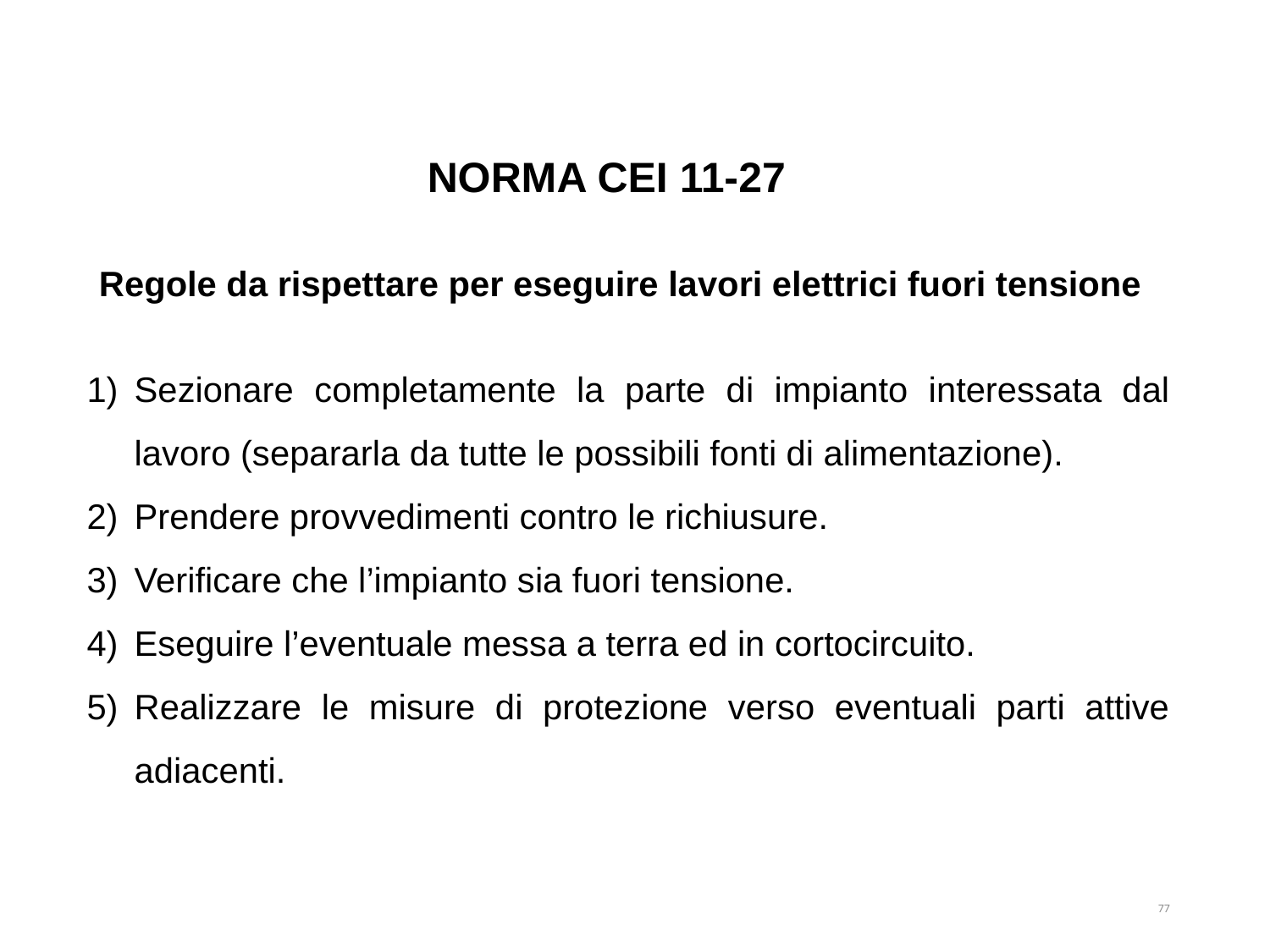

NORMA CEI 11-27
Regole da rispettare per eseguire lavori elettrici fuori tensione
Sezionare completamente la parte di impianto interessata dal lavoro (separarla da tutte le possibili fonti di alimentazione).
Prendere provvedimenti contro le richiusure.
Verificare che l’impianto sia fuori tensione.
Eseguire l’eventuale messa a terra ed in cortocircuito.
Realizzare le misure di protezione verso eventuali parti attive adiacenti.
77